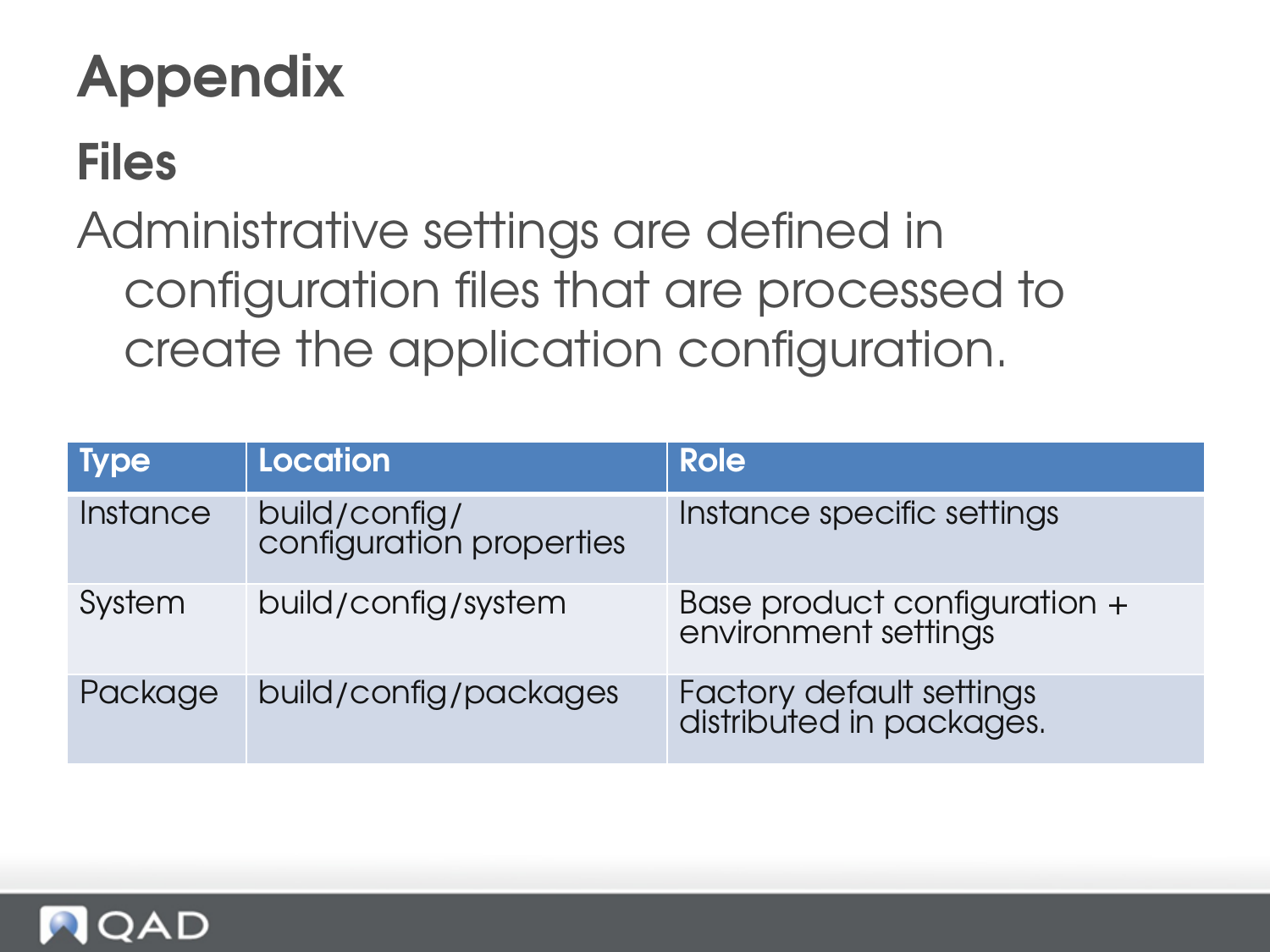

# Appendix
Files
Administrative settings are defined in configuration files that are processed to create the application configuration.
| Type | Location | Role |
| --- | --- | --- |
| Instance | build/config/configuration properties | Instance specific settings |
| System | build/config/system | Base product configuration + environment settings |
| Package | build/config/packages | Factory default settings distributed in packages. |